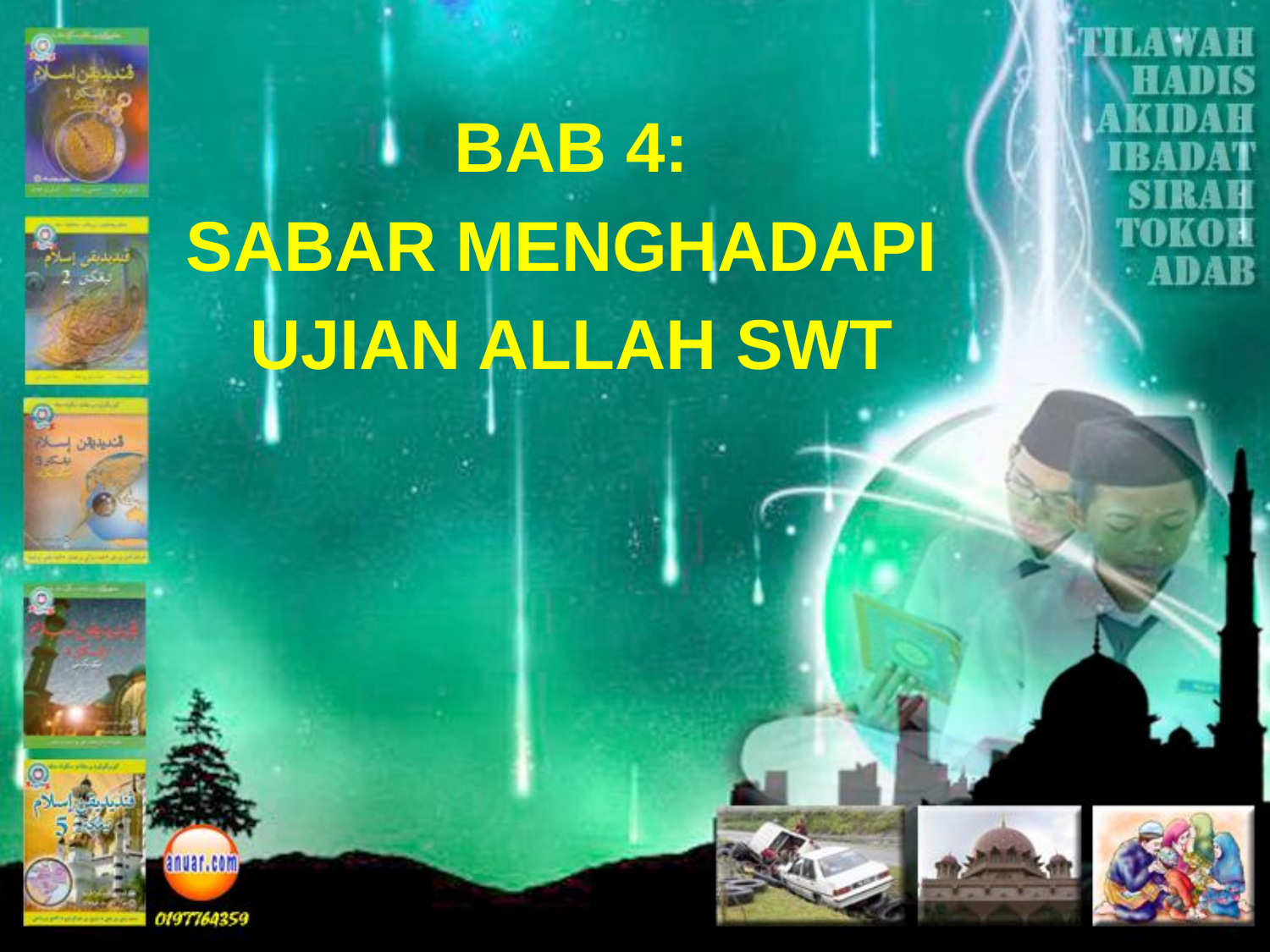

BAB 4:
SABAR MENGHADAPI
UJIAN ALLAH SWT